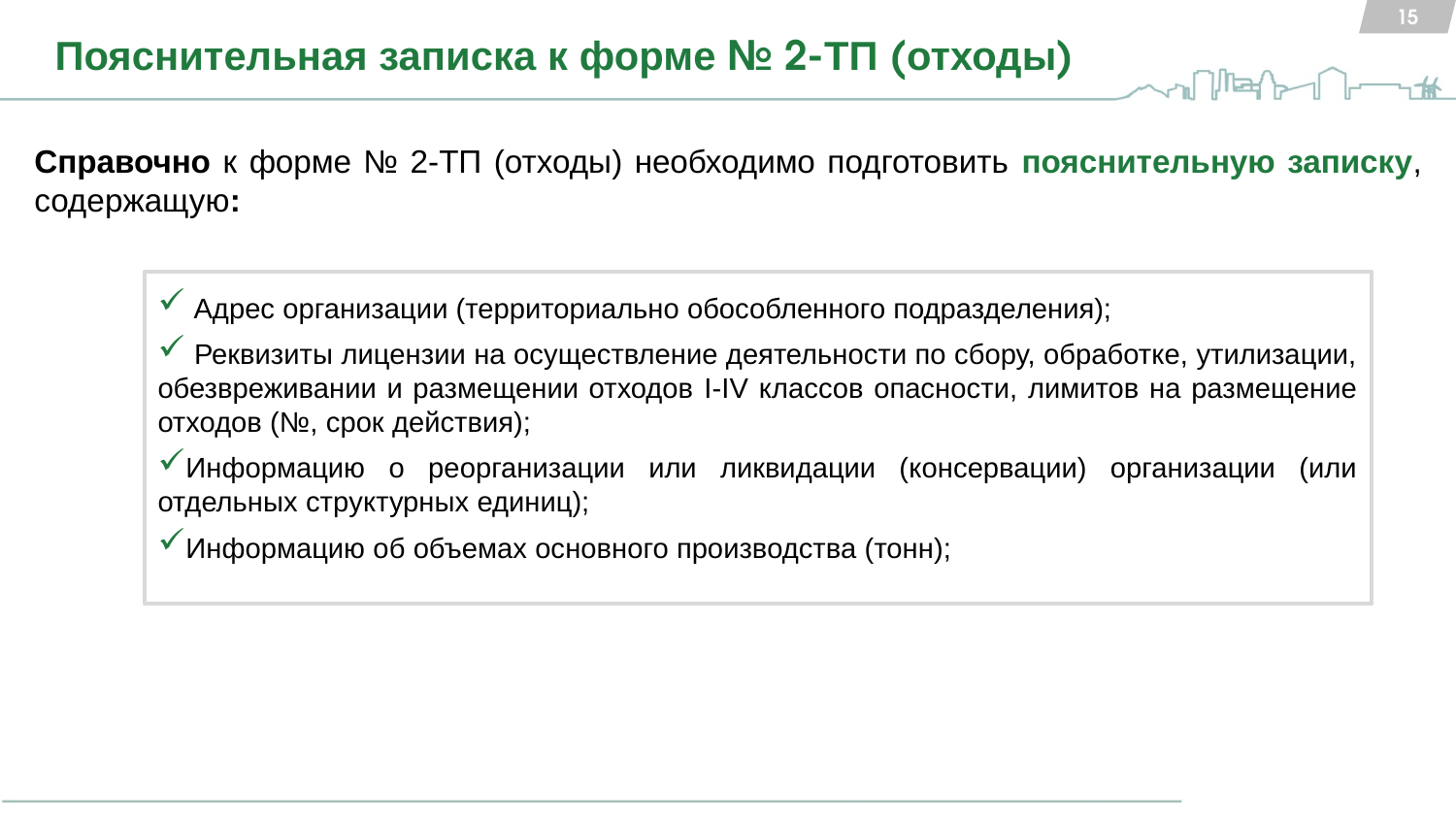

15
Пояснительная записка к форме № 2-ТП (отходы)
Справочно к форме № 2-ТП (отходы) необходимо подготовить пояснительную записку, содержащую:

 Адрес организации (территориально обособленного подразделения);
 Реквизиты лицензии на осуществление деятельности по сбору, обработке, утилизации, обезвреживании и размещении отходов I-IV классов опасности, лимитов на размещение отходов (№, срок действия);
Информацию о реорганизации или ликвидации (консервации) организации (или отдельных структурных единиц);
Информацию об объемах основного производства (тонн);